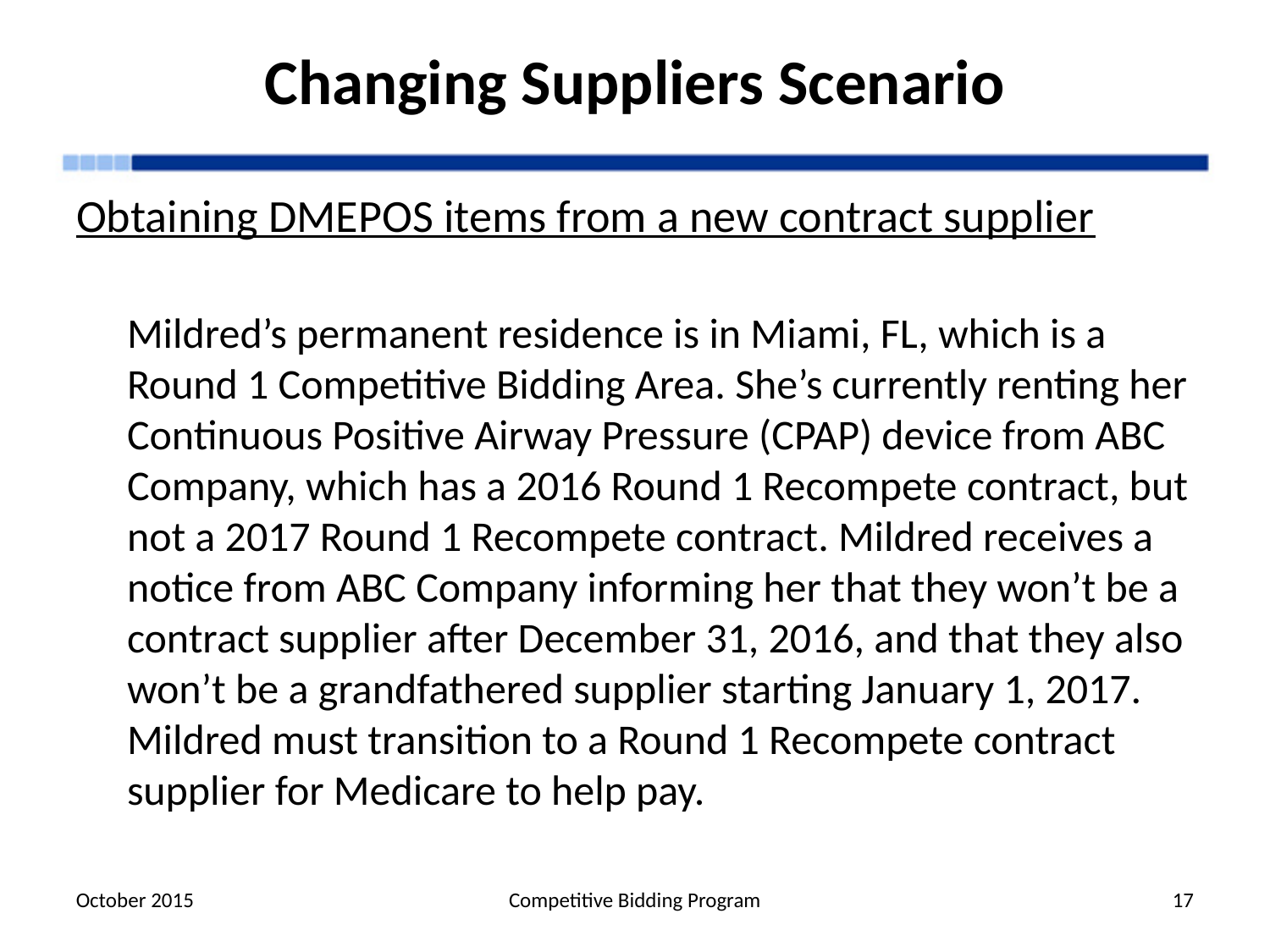

# Changing Suppliers Scenario
Obtaining DMEPOS items from a new contract supplier

Mildred’s permanent residence is in Miami, FL, which is a Round 1 Competitive Bidding Area. She’s currently renting her Continuous Positive Airway Pressure (CPAP) device from ABC Company, which has a 2016 Round 1 Recompete contract, but not a 2017 Round 1 Recompete contract. Mildred receives a notice from ABC Company informing her that they won’t be a contract supplier after December 31, 2016, and that they also won’t be a grandfathered supplier starting January 1, 2017. Mildred must transition to a Round 1 Recompete contract supplier for Medicare to help pay.
October 2015
Competitive Bidding Program
17